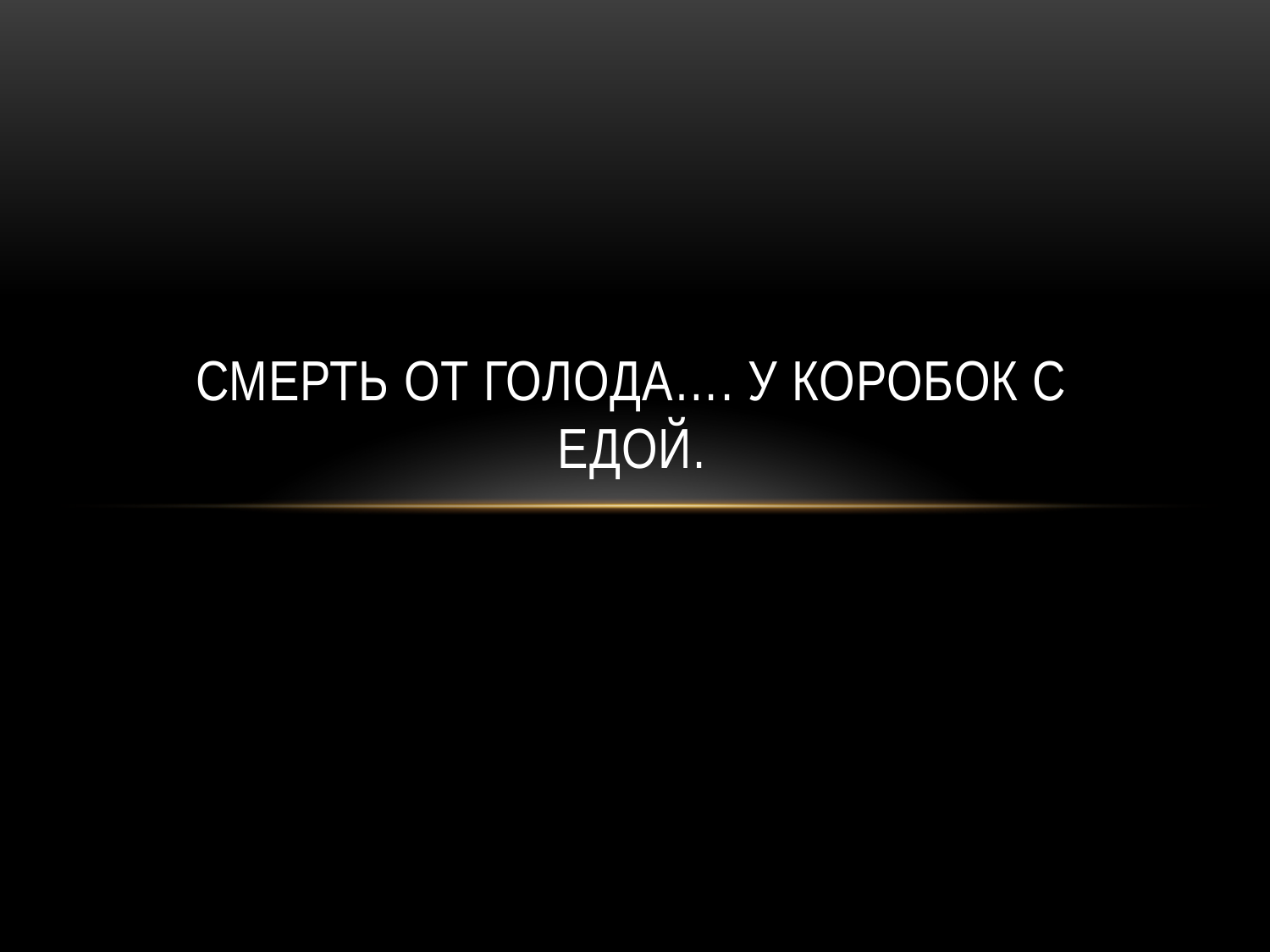

# Смерть от голода…. У коробок с едой.